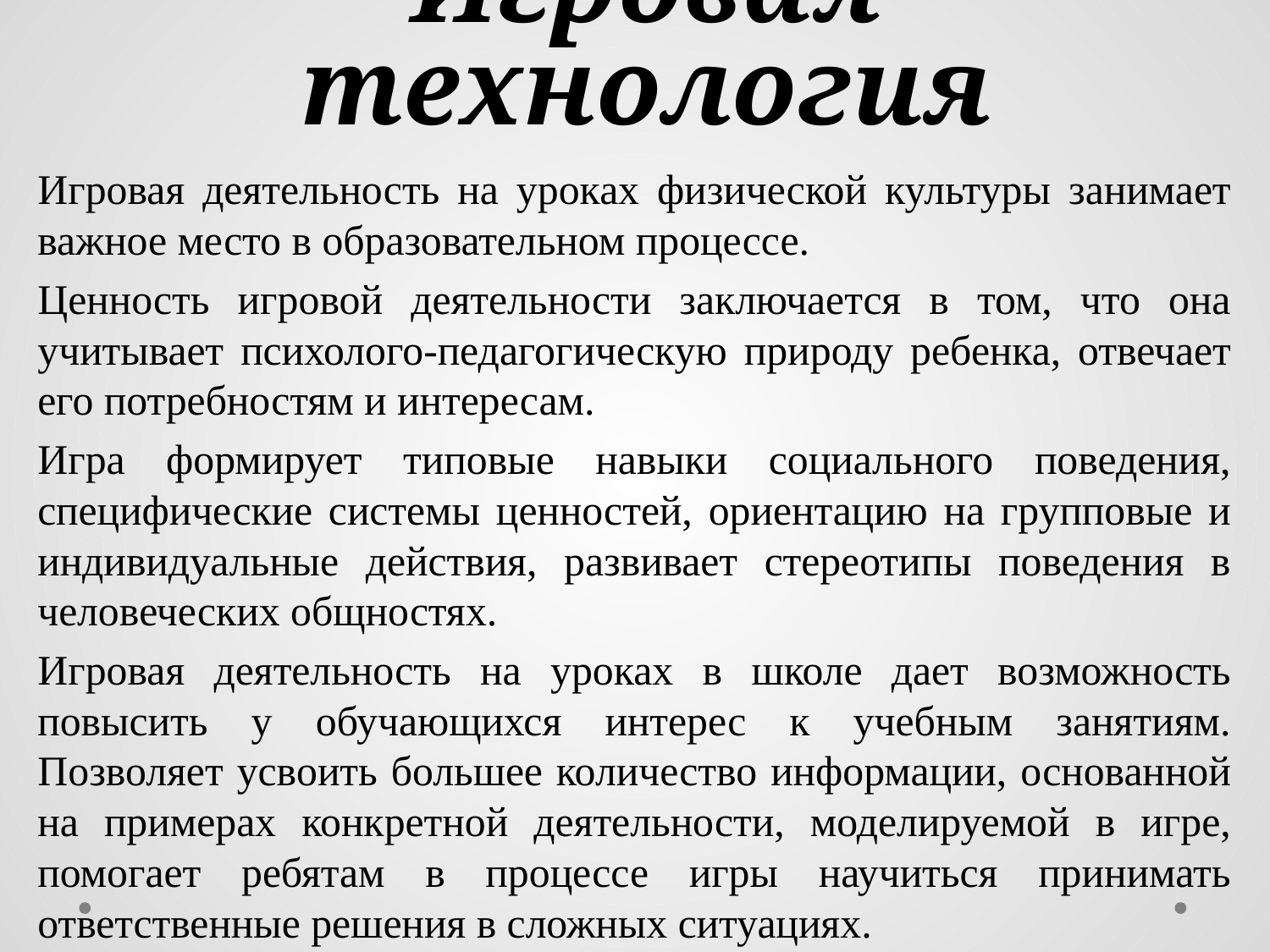

# Игровая технология
Игровая деятельность на уроках физической культуры занимает важное место в образовательном процессе.
Ценность игровой деятельности заключается в том, что она учитывает психолого-педагогическую природу ребенка, отвечает его потребностям и интересам.
Игра формирует типовые навыки социального поведения, специфические системы ценностей, ориентацию на групповые и индивидуальные действия, развивает стереотипы поведения в человеческих общностях.
Игровая деятельность на уроках в школе дает возможность повысить у обучающихся интерес к учебным занятиям. Позволяет усвоить большее количество информации, основанной на примерах конкретной деятельности, моделируемой в игре, помогает ребятам в процессе игры научиться принимать ответственные решения в сложных ситуациях.